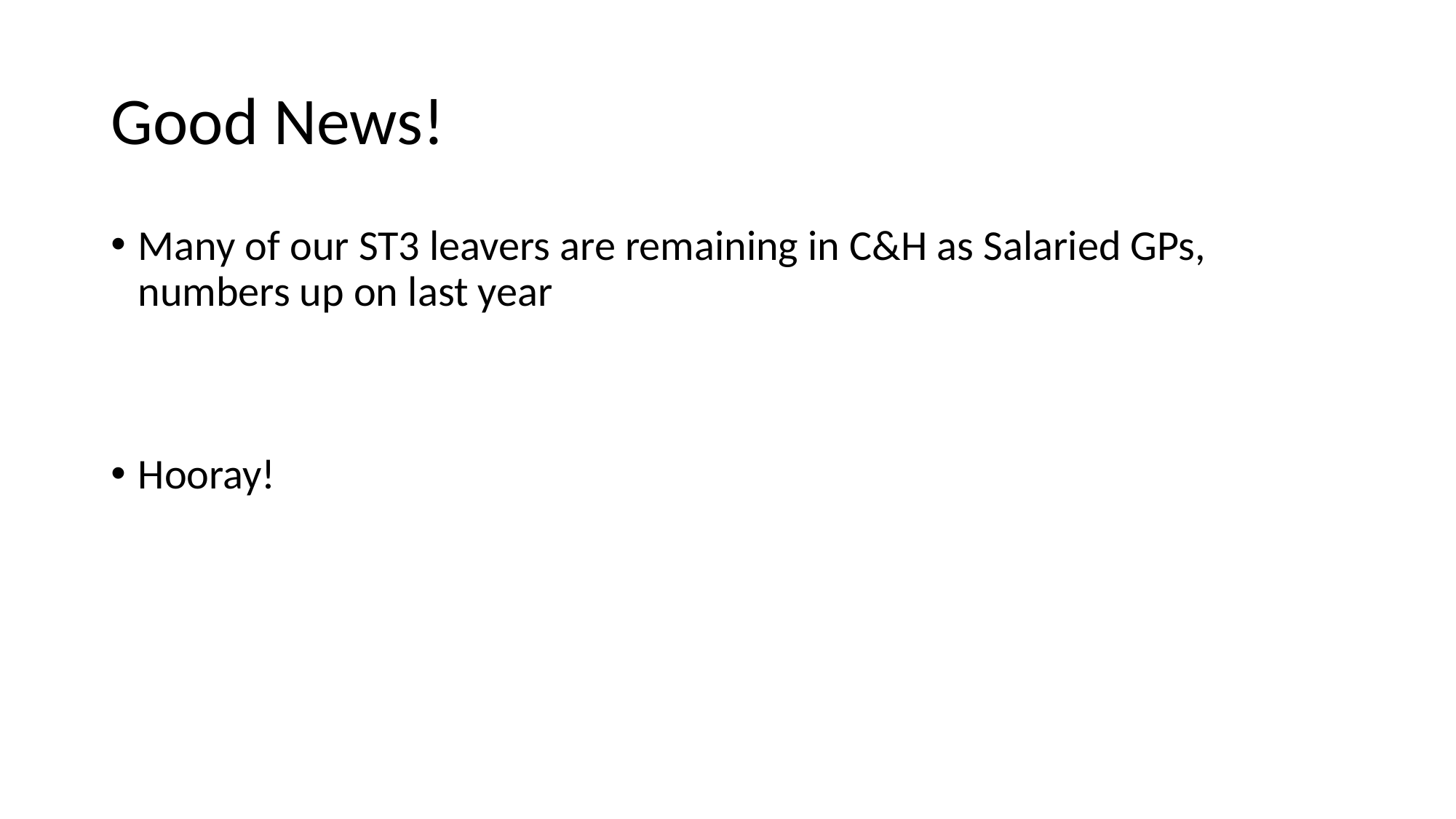

# Good News!
Many of our ST3 leavers are remaining in C&H as Salaried GPs, numbers up on last year

Hooray!